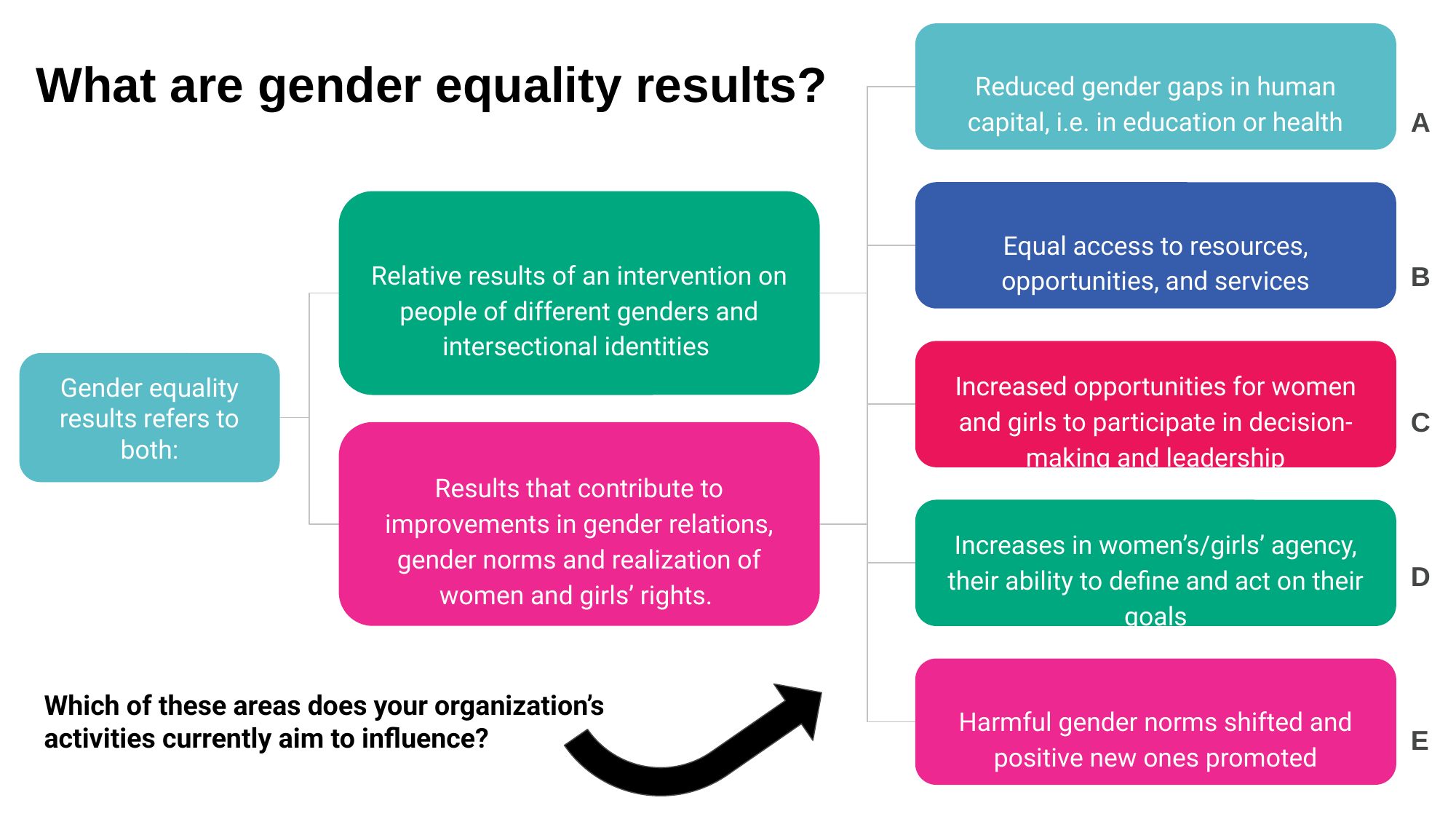

Reduced gender gaps in human capital, i.e. in education or health
# What are gender equality results?
A

B

C

D

E
Equal access to resources, opportunities, and services
Relative results of an intervention on people of different genders and intersectional identities
Increased opportunities for women and girls to participate in decision-making and leadership
Gender equality results refers to both:
Results that contribute to improvements in gender relations, gender norms and realization of women and girls’ rights.
Increases in women’s/girls’ agency, their ability to define and act on their goals
Harmful gender norms shifted and positive new ones promoted

Which of these areas does your organization’s activities currently aim to influence?